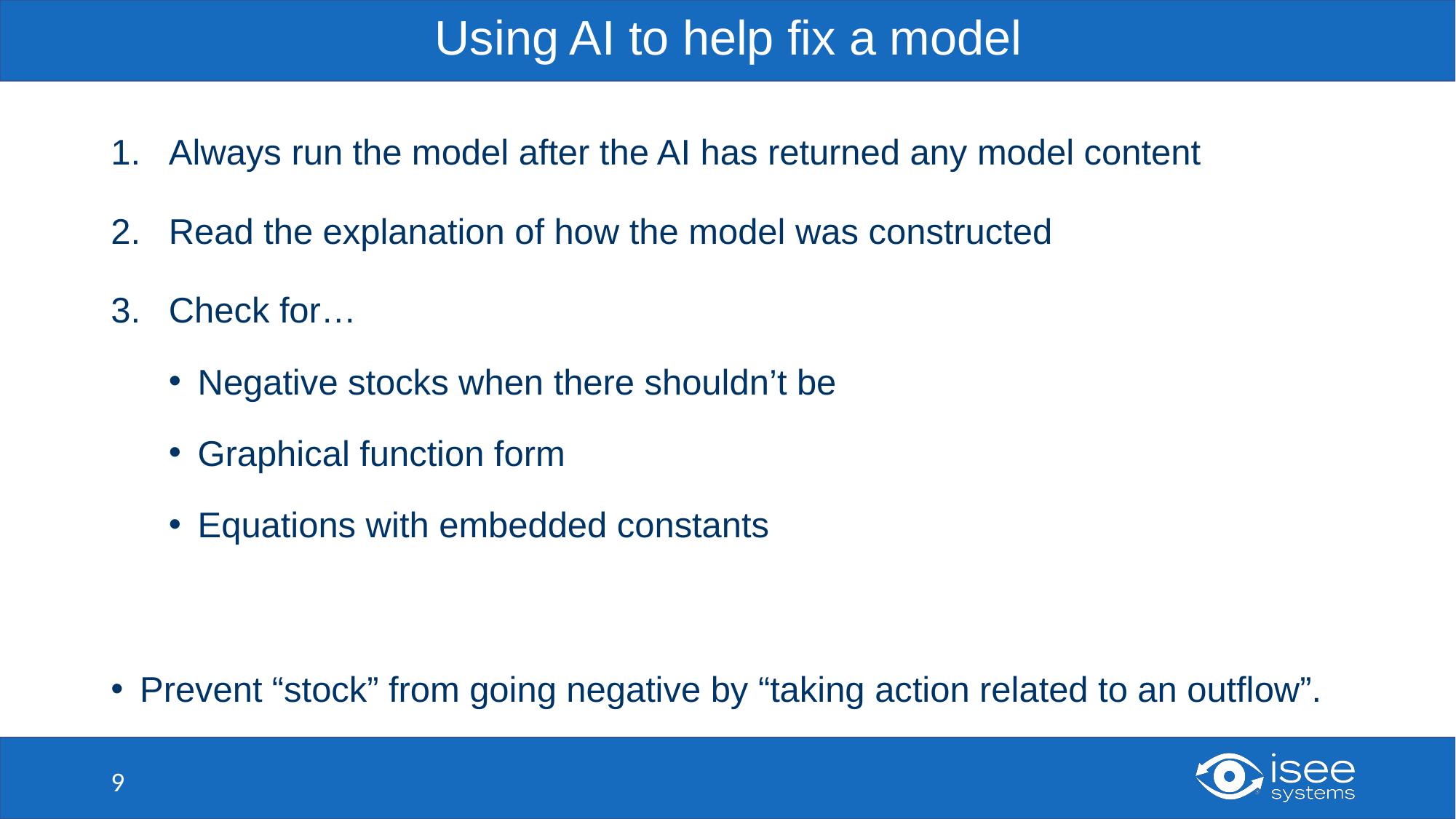

# Using AI to help fix a model
Always run the model after the AI has returned any model content
Read the explanation of how the model was constructed
Check for…
Negative stocks when there shouldn’t be
Graphical function form
Equations with embedded constants

Prevent “stock” from going negative by “taking action related to an outflow”.
9